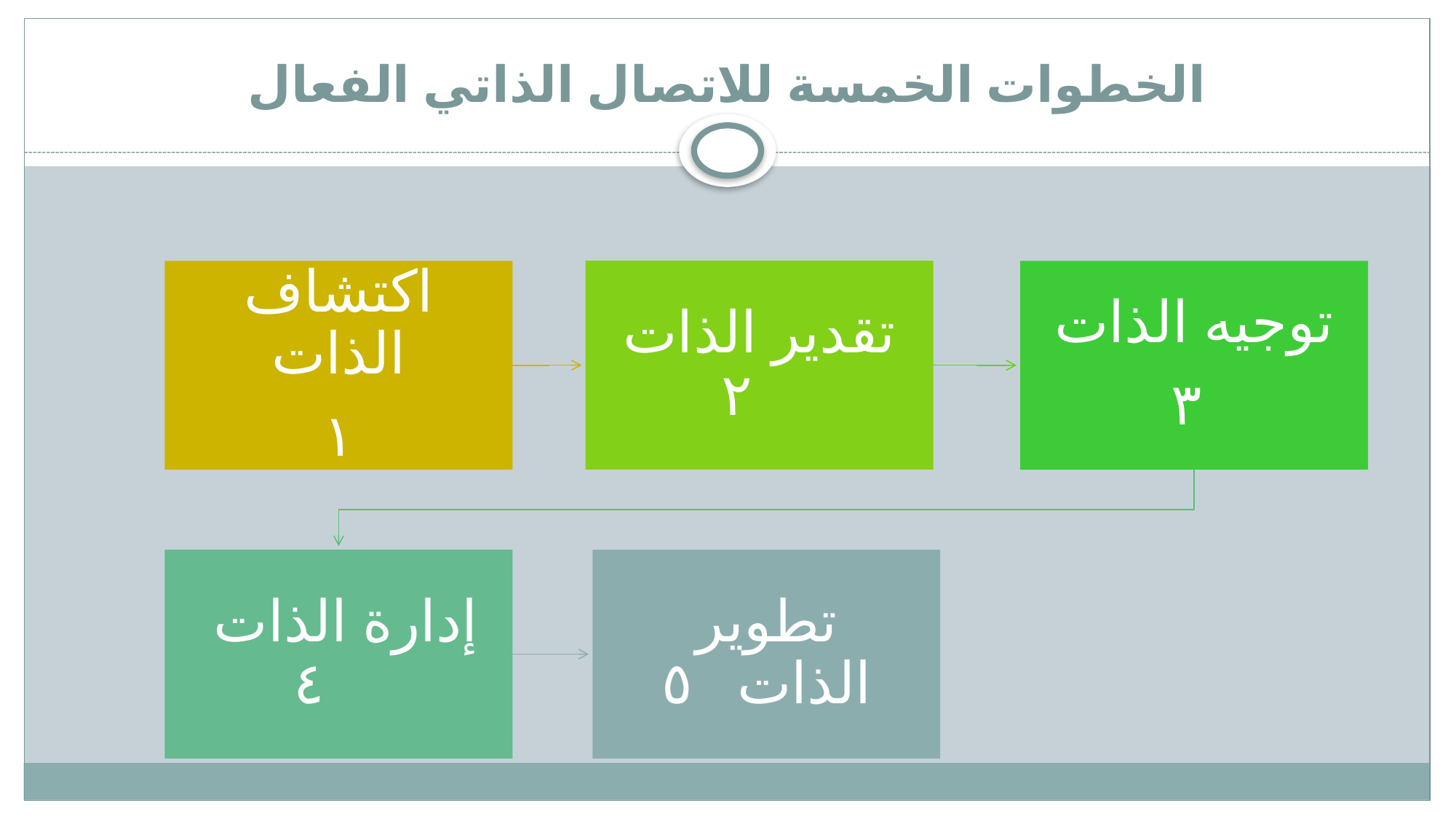

# الخطوات الخمسة للاتصال الذاتي الفعال

اكتشاف الذات
١

تقدير الذات    ٢

توجيه الذات
٣

إدارة الذات      ٤
تطوير الذات   ٥